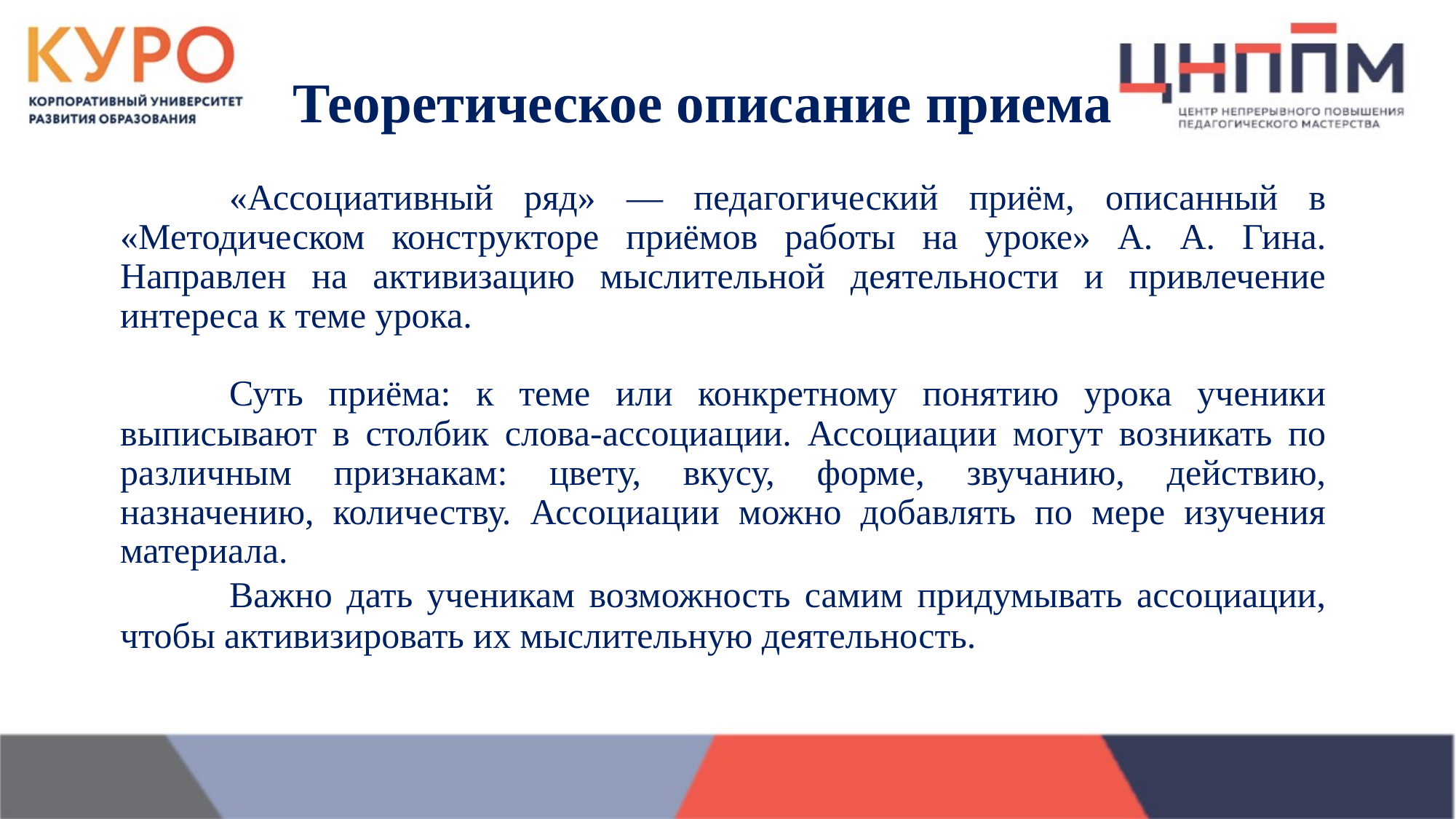

# Теоретическое описание приема
		«Ассоциативный ряд» — педагогический приём, описанный в «Методическом конструкторе приёмов работы на уроке» А. А. Гина. Направлен на активизацию мыслительной деятельности и привлечение интереса к теме урока.

		Суть приёма: к теме или конкретному понятию урока ученики выписывают в столбик слова-ассоциации. Ассоциации могут возникать по различным признакам: цвету, вкусу, форме, звучанию, действию, назначению, количеству. Ассоциации можно добавлять по мере изучения материала.
		Важно дать ученикам возможность самим придумывать ассоциации, чтобы активизировать их мыслительную деятельность.